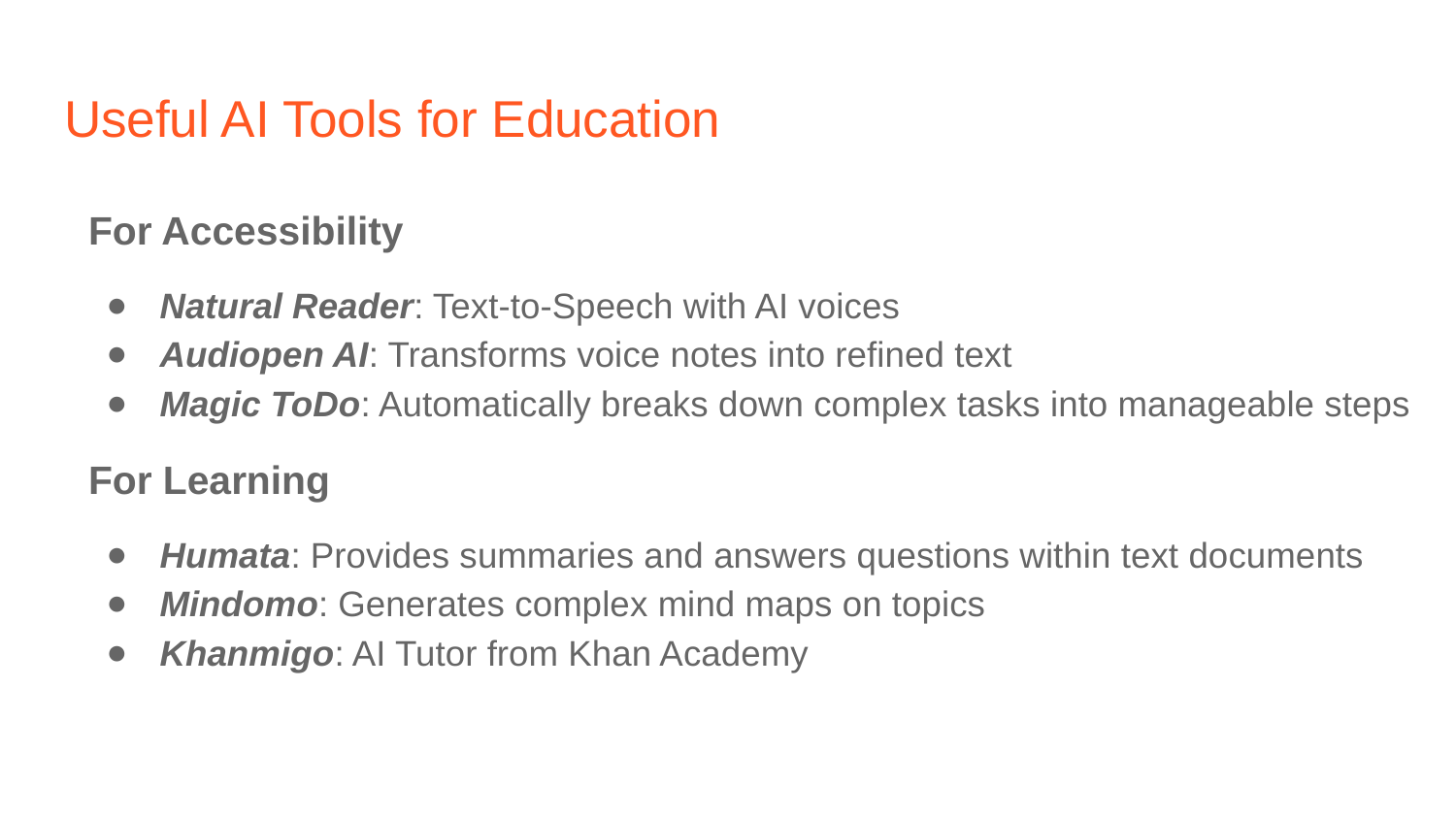

# Useful AI Tools for Education
For Accessibility
Natural Reader: Text-to-Speech with AI voices
Audiopen AI: Transforms voice notes into refined text
Magic ToDo: Automatically breaks down complex tasks into manageable steps
For Learning
Humata: Provides summaries and answers questions within text documents
Mindomo: Generates complex mind maps on topics
Khanmigo: AI Tutor from Khan Academy